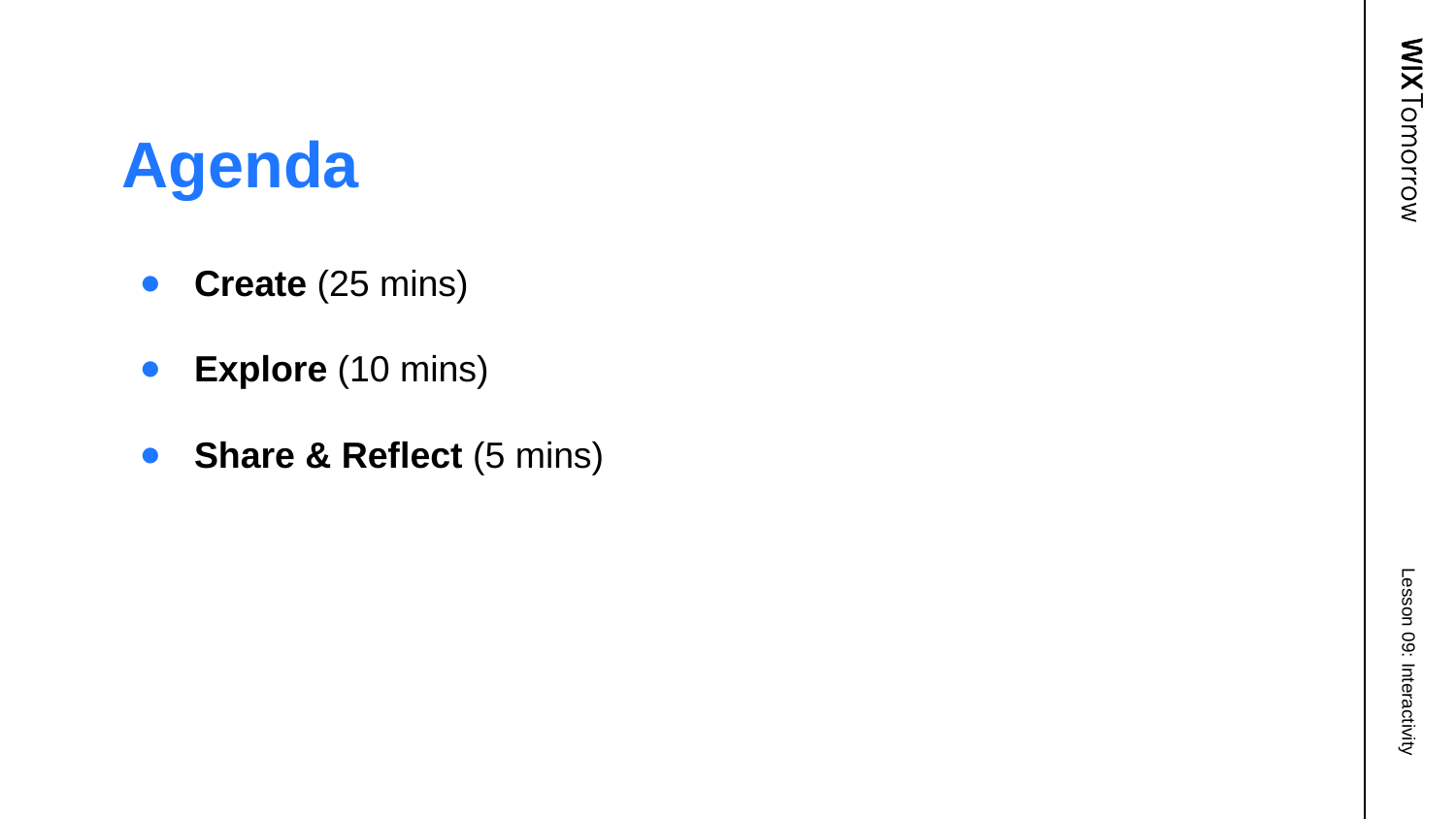

# Agenda
Create (25 mins)
Explore (10 mins)
Share & Reflect (5 mins)